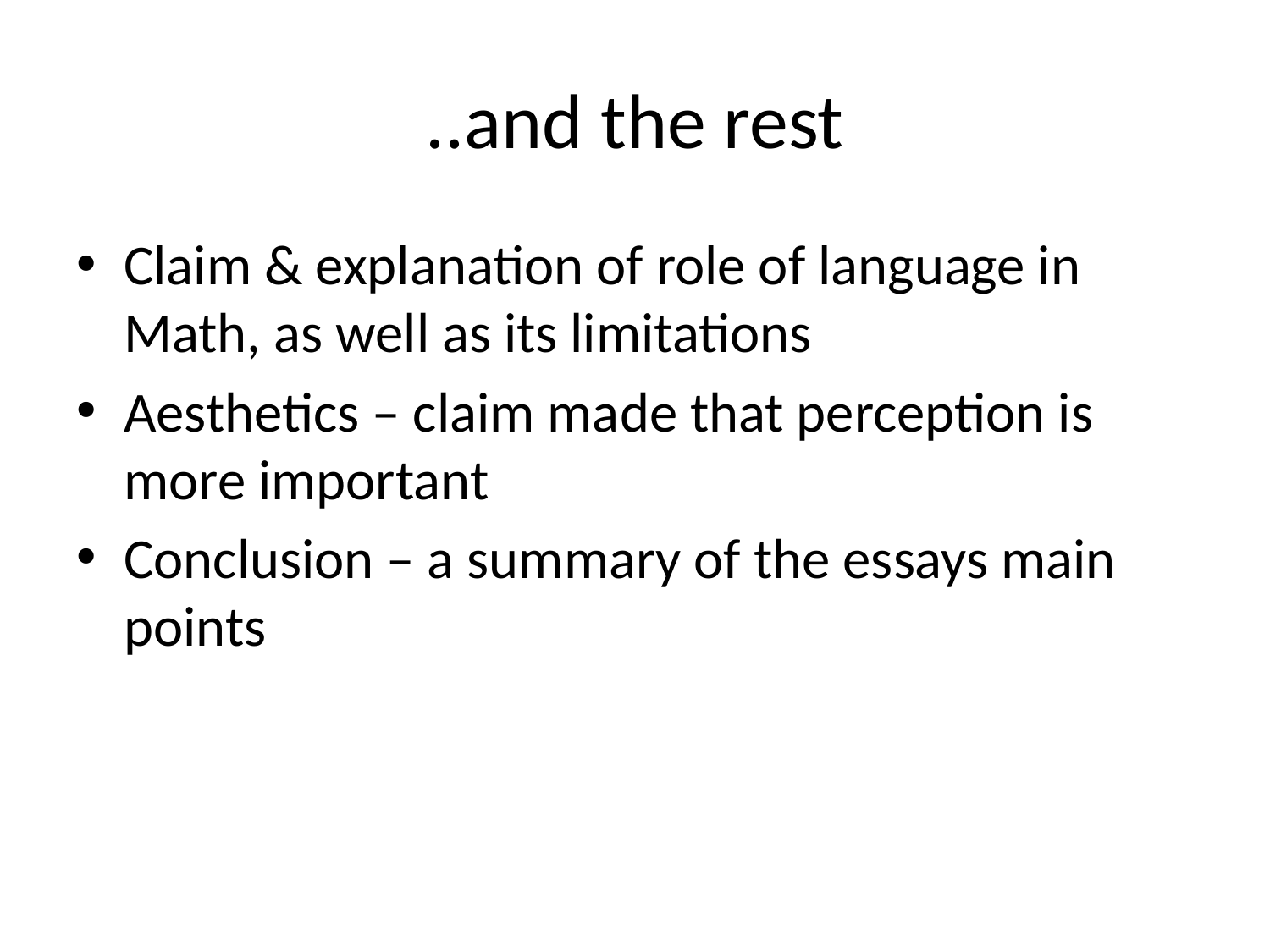

# ..and the rest
Claim & explanation of role of language in Math, as well as its limitations
Aesthetics – claim made that perception is more important
Conclusion – a summary of the essays main points